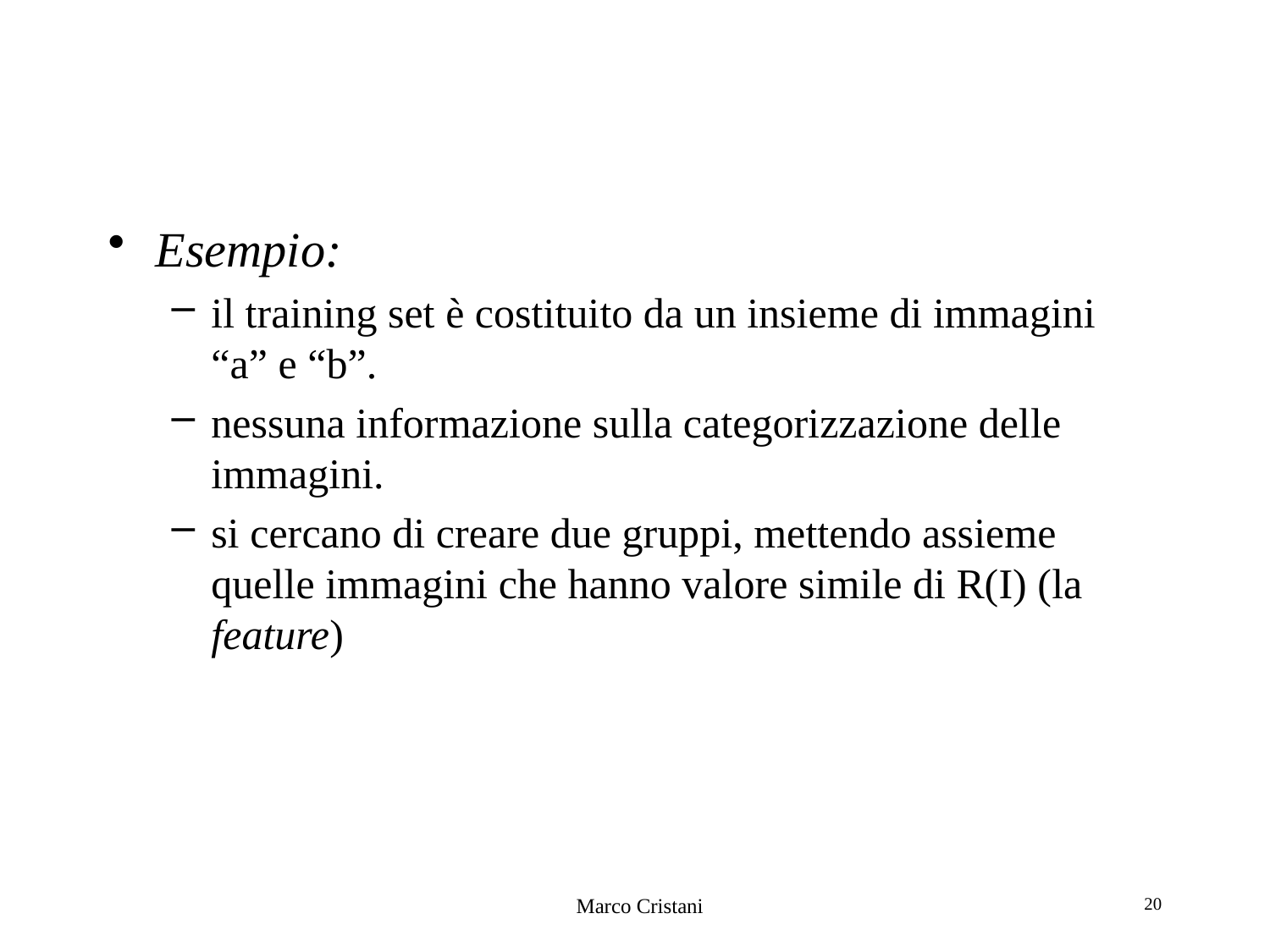

Esempio:
il training set è costituito da un insieme di immagini “a” e “b”.
nessuna informazione sulla categorizzazione delle immagini.
si cercano di creare due gruppi, mettendo assieme quelle immagini che hanno valore simile di R(I) (la feature)
Marco Cristani
20